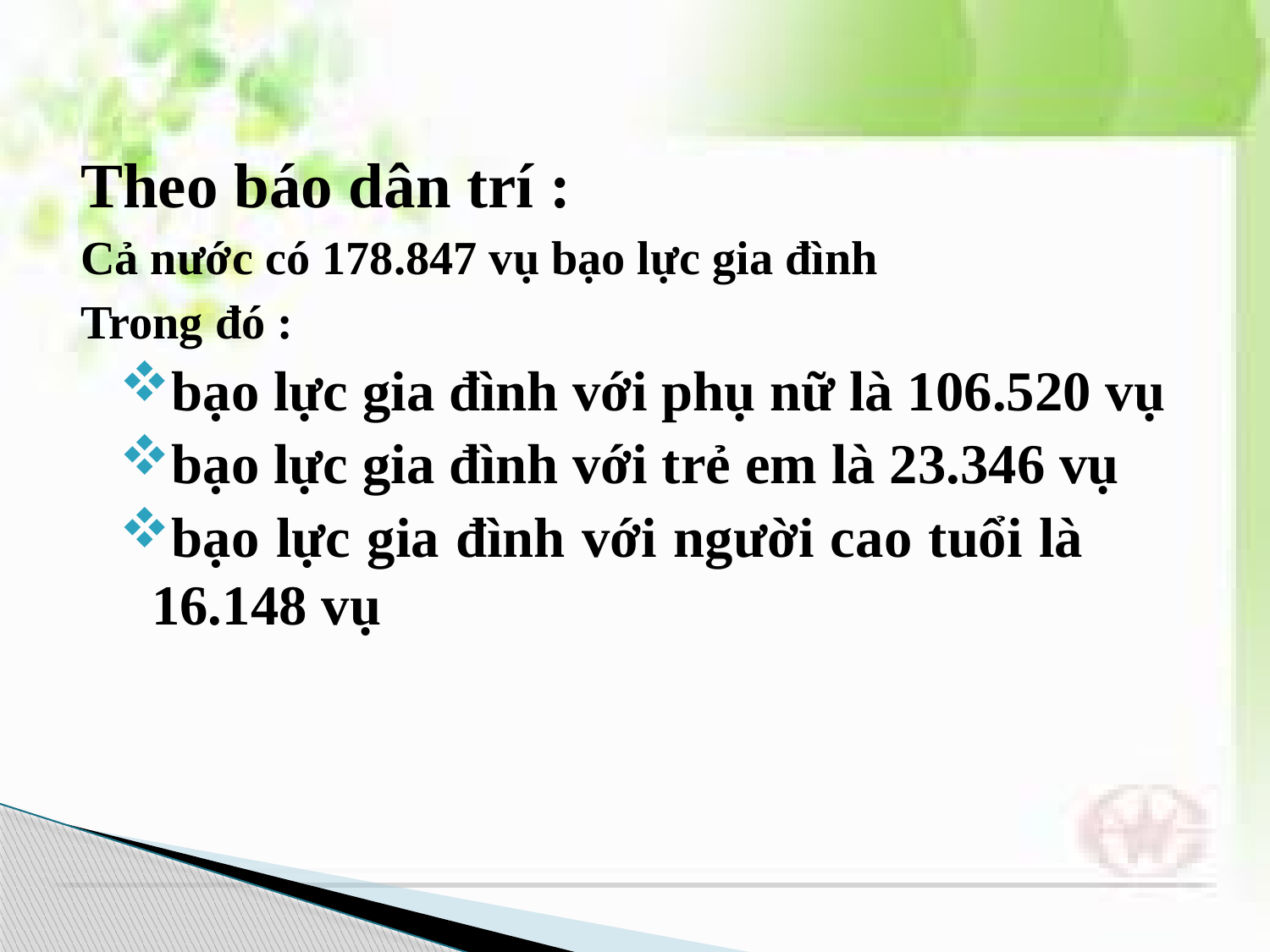

Theo báo dân trí :
Cả nước có 178.847 vụ bạo lực gia đình
Trong đó :
bạo lực gia đình với phụ nữ là 106.520 vụ
bạo lực gia đình với trẻ em là 23.346 vụ
bạo lực gia đình với người cao tuổi là       16.148 vụ